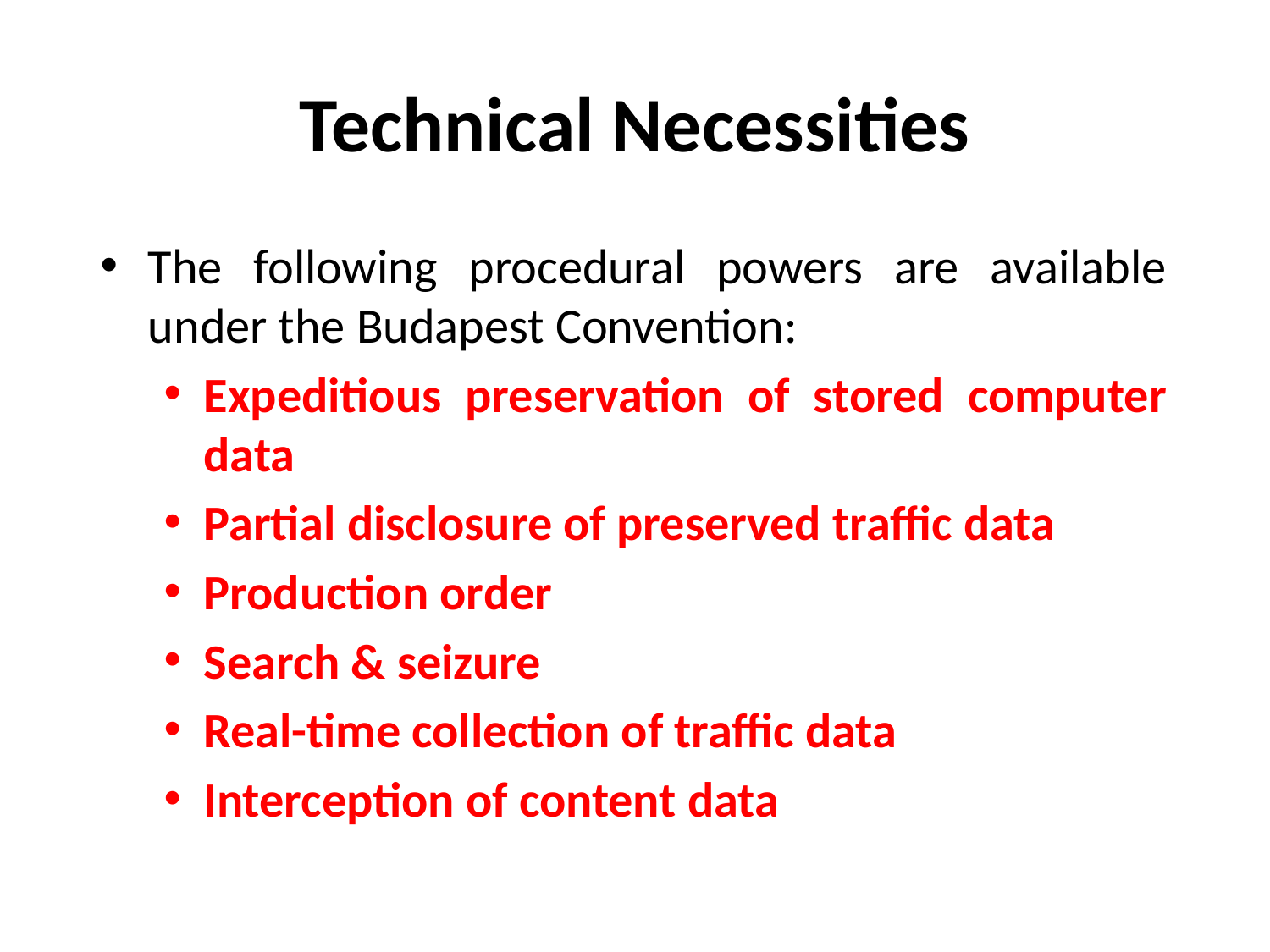

# Technical Necessities
The following procedural powers are available under the Budapest Convention:
Expeditious preservation of stored computer data
Partial disclosure of preserved traffic data
Production order
Search & seizure
Real-time collection of traffic data
Interception of content data